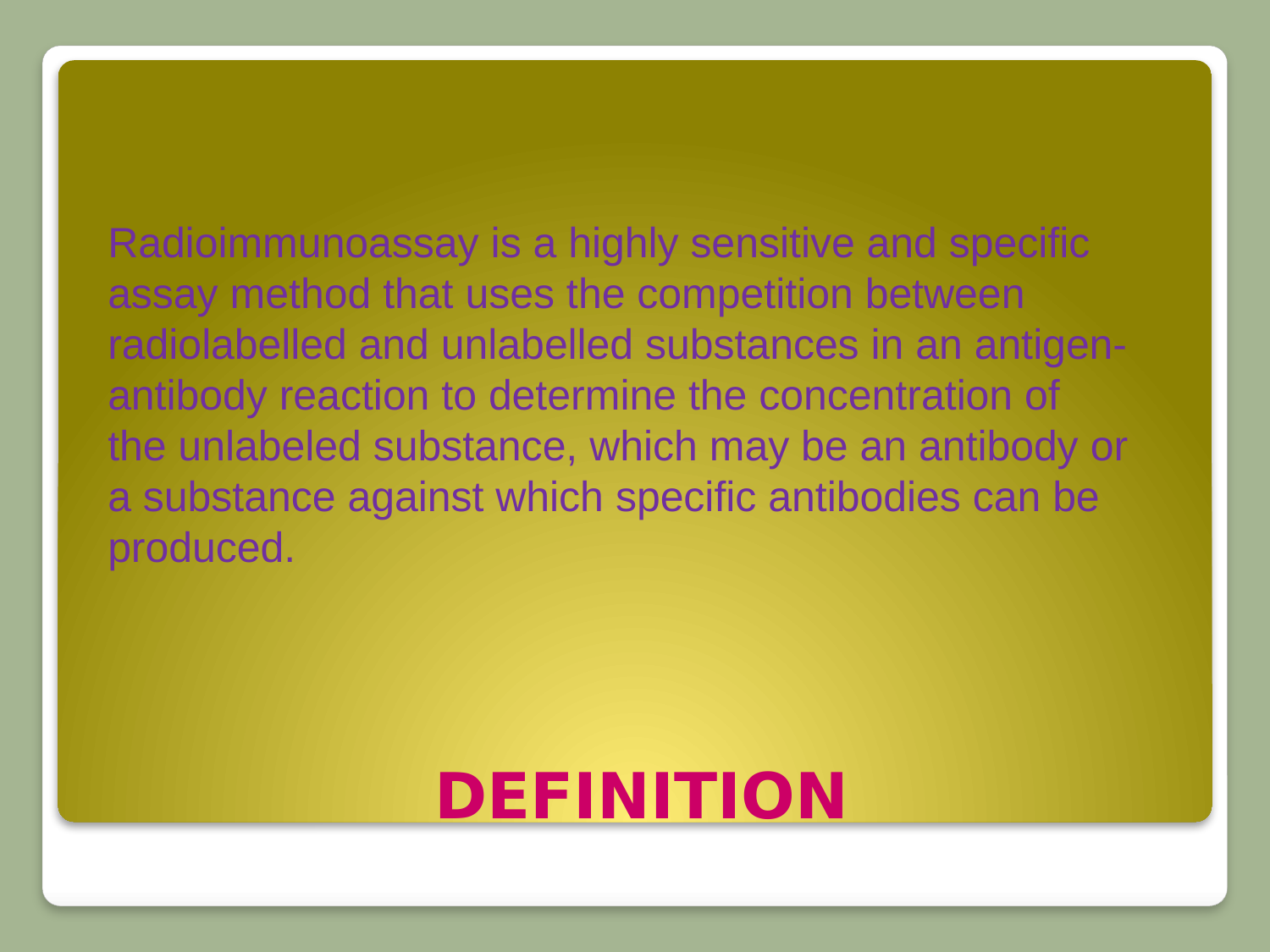

Radioimmunoassay is a highly sensitive and specific assay method that uses the competition between radiolabelled and unlabelled substances in an antigen-antibody reaction to determine the concentration of the unlabeled substance, which may be an antibody or a substance against which specific antibodies can be produced.
# DEFINITION